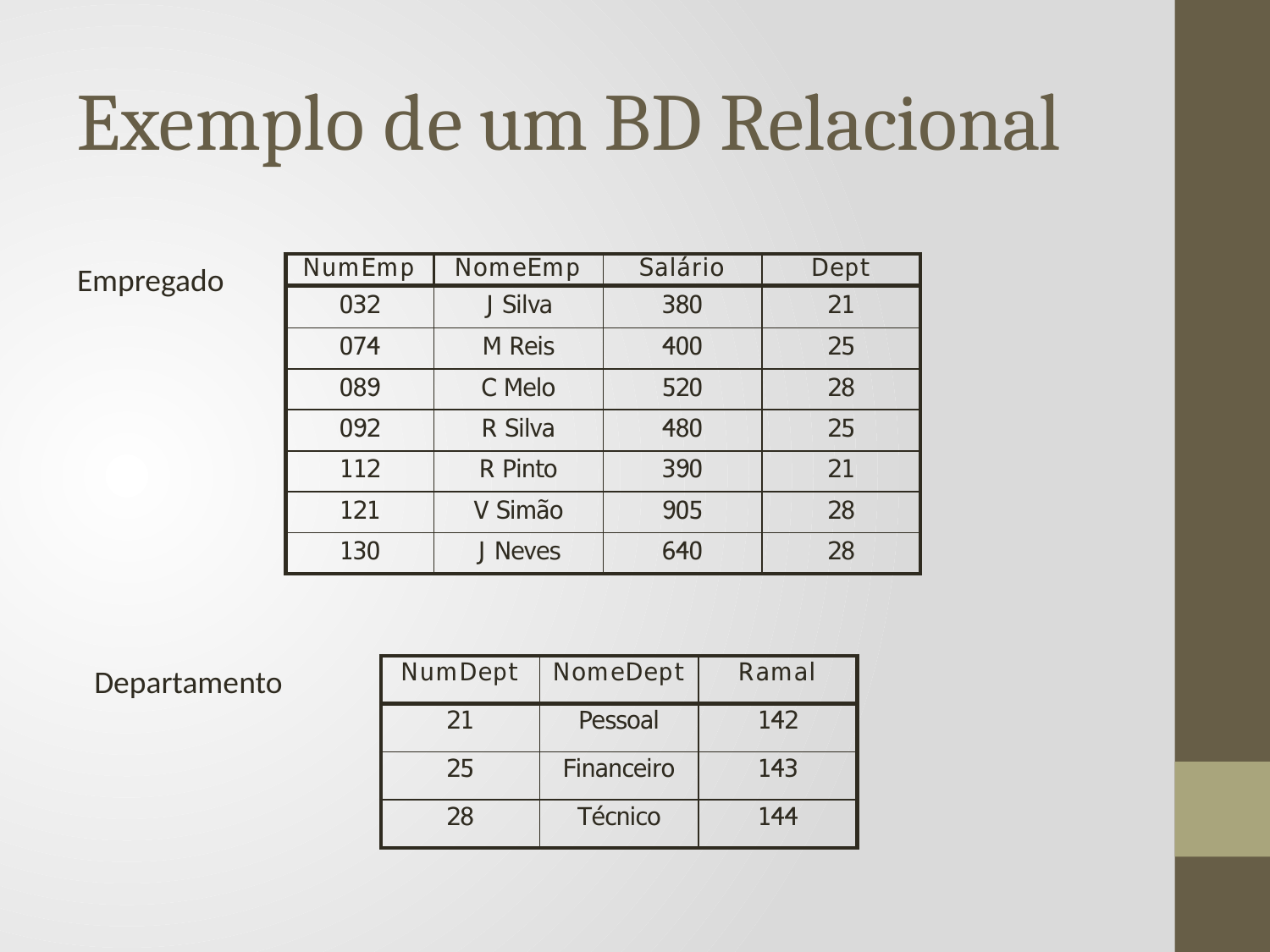

# Exemplo de um BD Relacional
Empregado
| NumEmp | NomeEmp | Salário | Dept |
| --- | --- | --- | --- |
| 032 | J Silva | 380 | 21 |
| 074 | M Reis | 400 | 25 |
| 089 | C Melo | 520 | 28 |
| 092 | R Silva | 480 | 25 |
| 112 | R Pinto | 390 | 21 |
| 121 | V Simão | 905 | 28 |
| 130 | J Neves | 640 | 28 |
Departamento
| NumDept | NomeDept | Ramal |
| --- | --- | --- |
| 21 | Pessoal | 142 |
| 25 | Financeiro | 143 |
| 28 | Técnico | 144 |